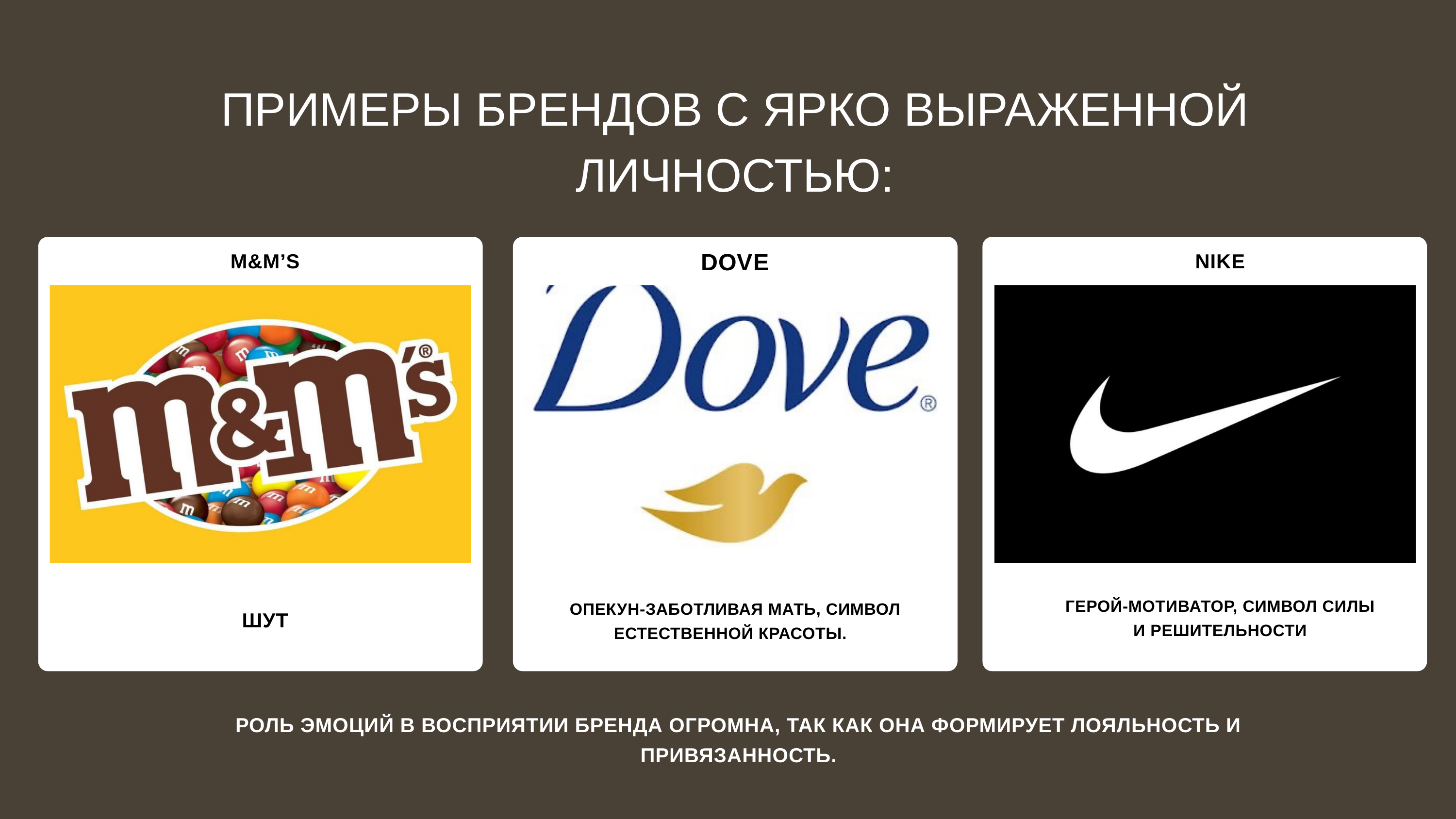

ПРИМЕРЫ БРЕНДОВ С ЯРКО ВЫРАЖЕННОЙ ЛИЧНОСТЬЮ:

DOVE
M&M’S
NIKE

ГЕРОЙ-МОТИВАТОР, СИМВОЛ СИЛЫ И РЕШИТЕЛЬНОСТИ

ОПЕКУН-ЗАБОТЛИВАЯ МАТЬ, СИМВОЛ ЕСТЕСТВЕННОЙ КРАСОТЫ.

ШУТ
РОЛЬ ЭМОЦИЙ В ВОСПРИЯТИИ БРЕНДА ОГРОМНА, ТАК КАК ОНА ФОРМИРУЕТ ЛОЯЛЬНОСТЬ И ПРИВЯЗАННОСТЬ.